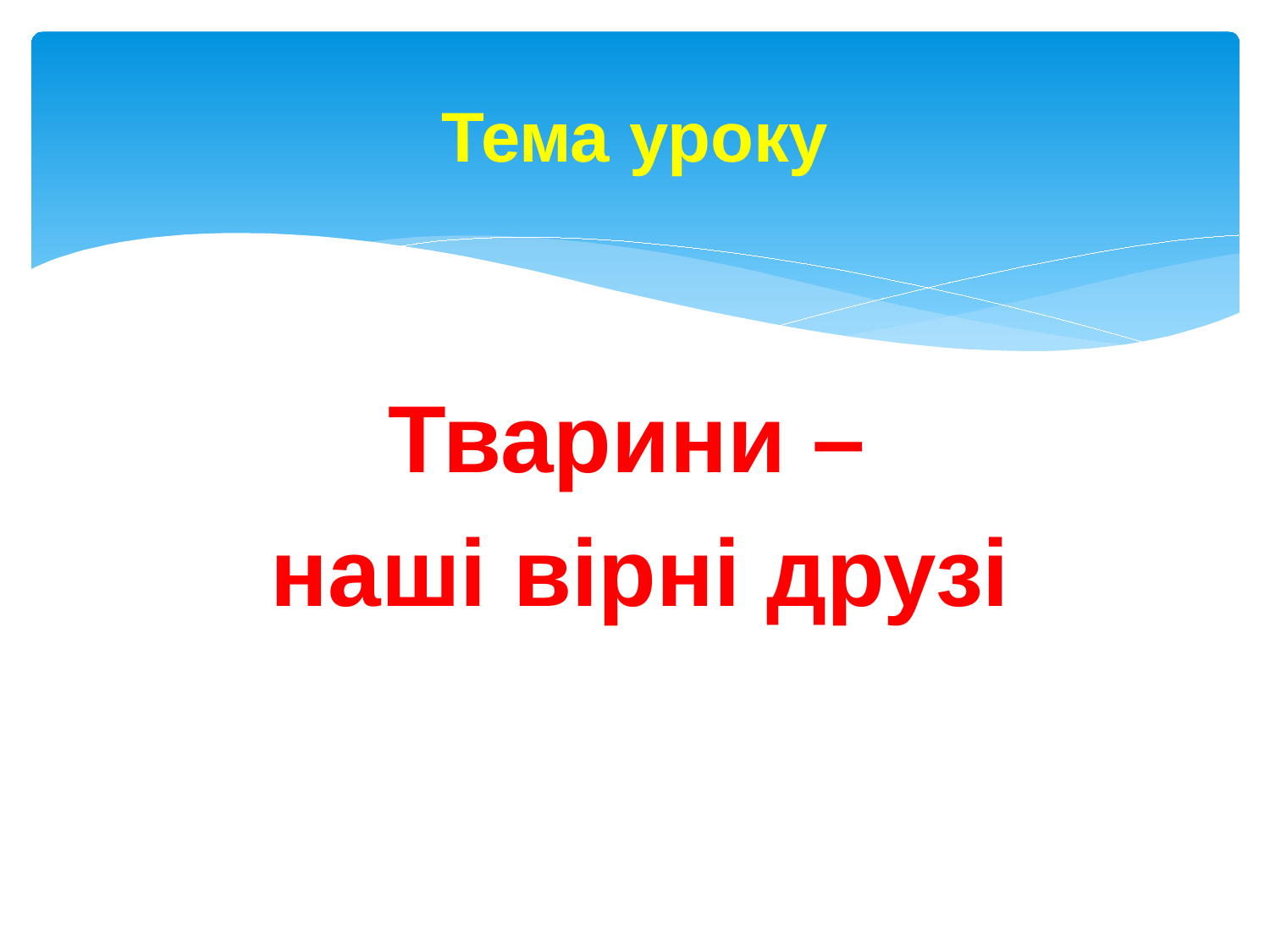

# Тема уроку
Тварини –
наші вірні друзі